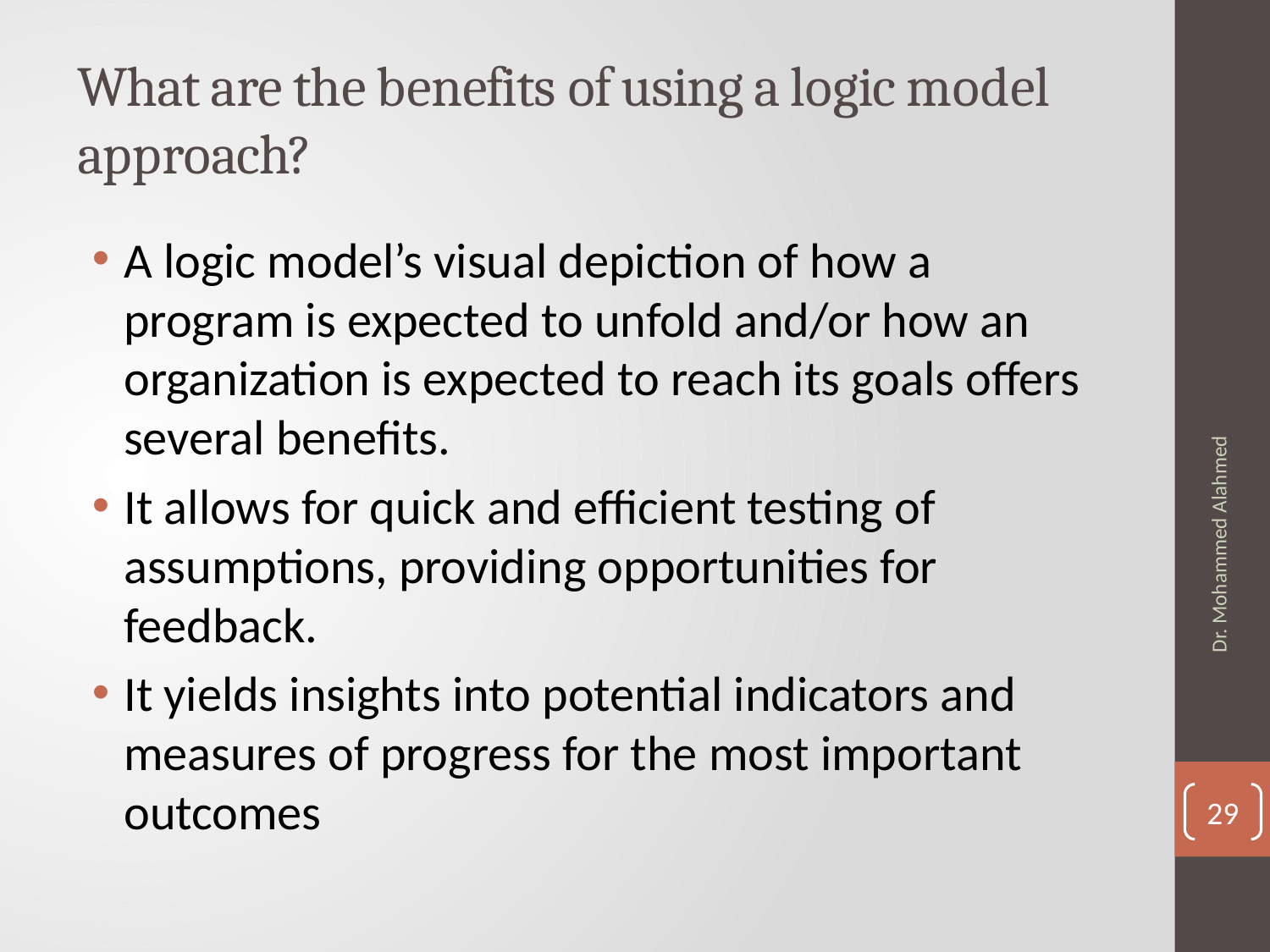

# What are the benefits of using a logic model approach?
A logic model’s visual depiction of how a program is expected to unfold and/or how an organization is expected to reach its goals offers several benefits.
It allows for quick and efficient testing of assumptions, providing opportunities for feedback.
It yields insights into potential indicators and measures of progress for the most important outcomes
Dr. Mohammed Alahmed
29